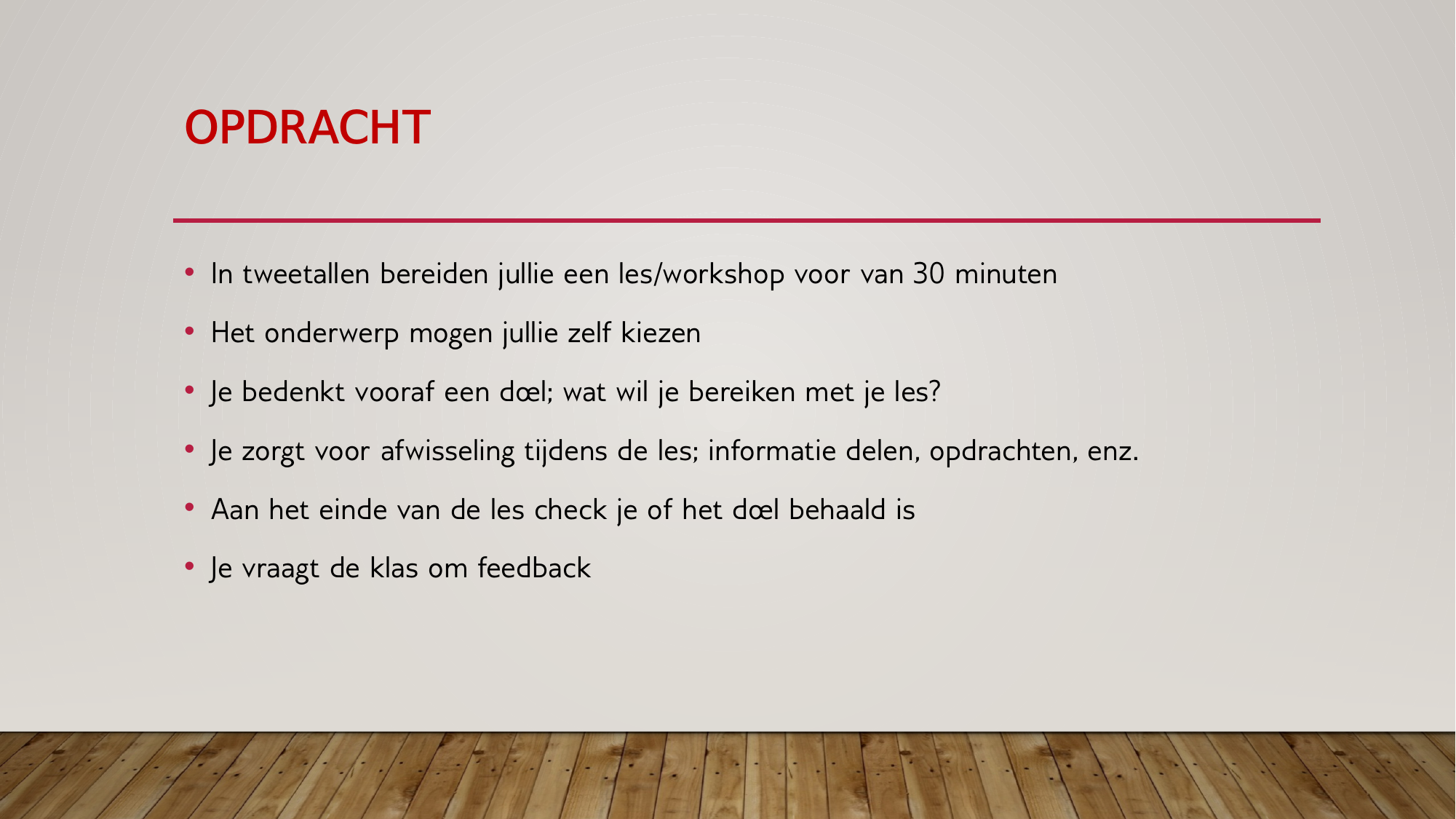

# Opdracht
In tweetallen bereiden jullie een les/workshop voor van 30 minuten
Het onderwerp mogen jullie zelf kiezen
Je bedenkt vooraf een doel; wat wil je bereiken met je les?
Je zorgt voor afwisseling tijdens de les; informatie delen, opdrachten, enz.
Aan het einde van de les check je of het doel behaald is
Je vraagt de klas om feedback